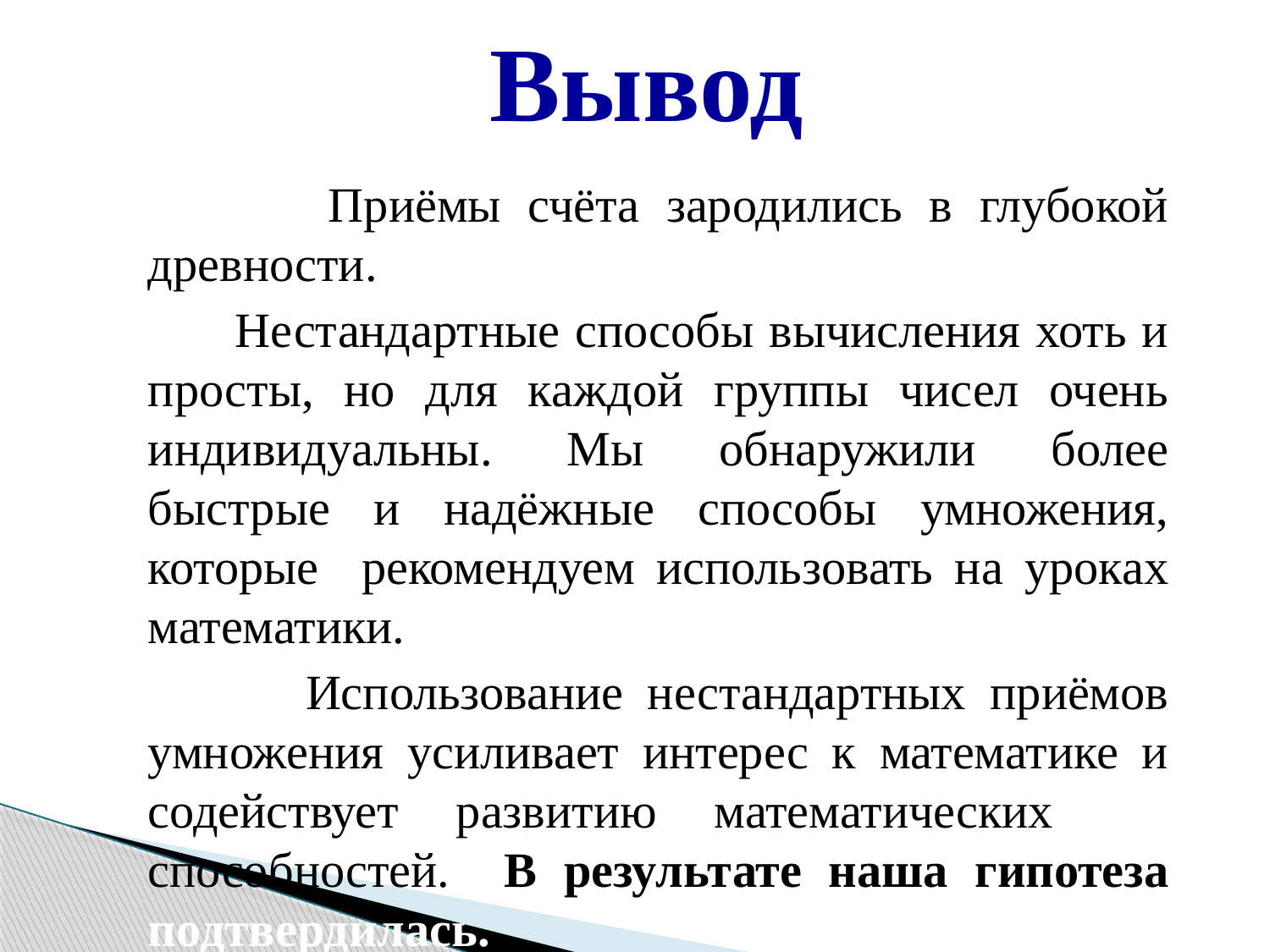

# Вывод
        Приёмы счёта зародились в глубокой древности.
        Нестандартные способы вычисления хоть и просты, но для каждой группы чисел очень индивидуальны. Мы обнаружили более быстрые и надёжные способы умножения, которые  рекомендуем использовать на уроках математики.
        Использование нестандартных приёмов умножения усиливает интерес к математике и содействует развитию математических   способностей.  В результате наша гипотеза подтвердилась.